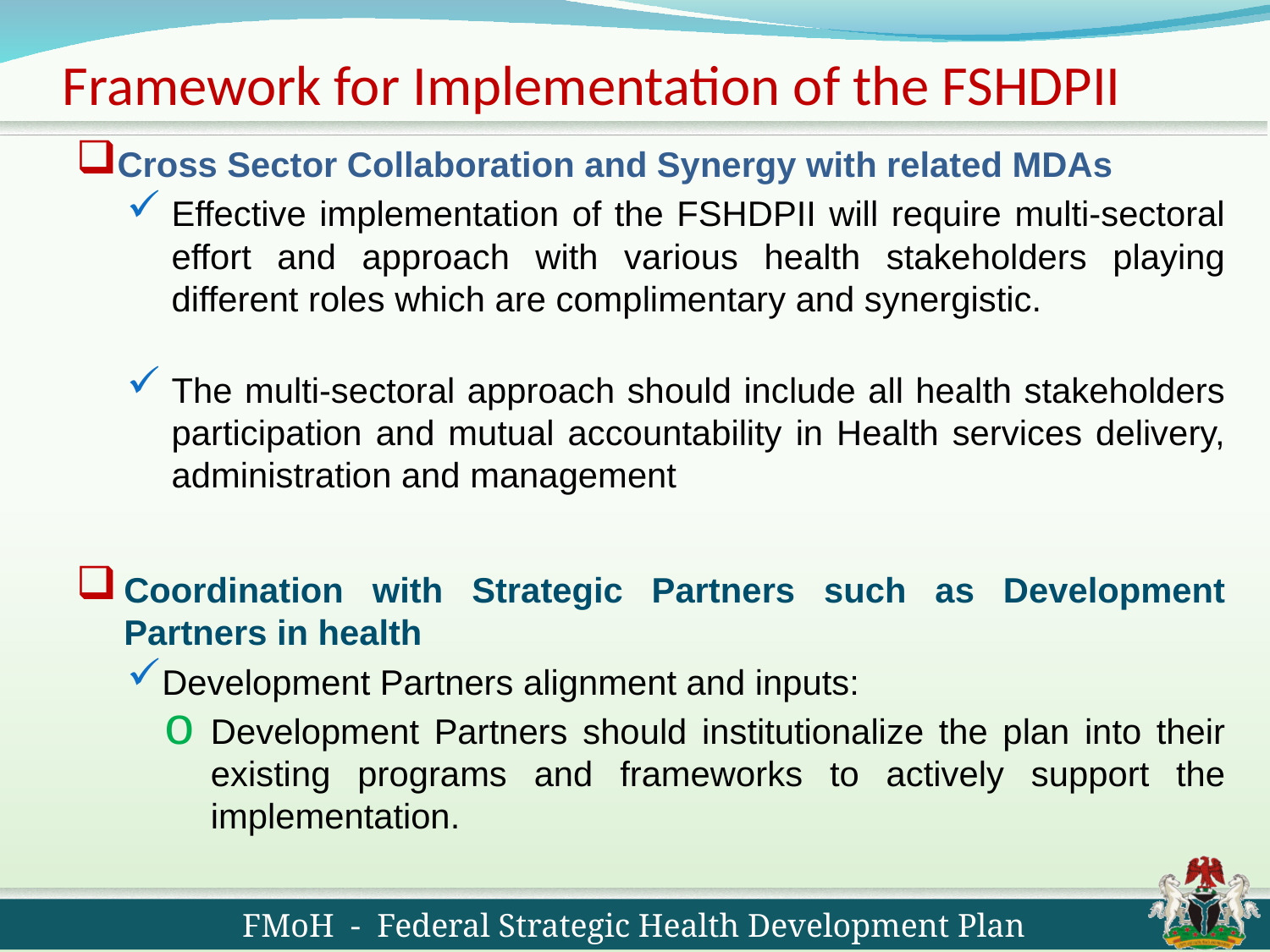

# Framework for Implementation of the FSHDPII
Cross Sector Collaboration and Synergy with related MDAs
Effective implementation of the FSHDPII will require multi-sectoral effort and approach with various health stakeholders playing different roles which are complimentary and synergistic.

The multi-sectoral approach should include all health stakeholders participation and mutual accountability in Health services delivery, administration and management

Coordination with Strategic Partners such as Development Partners in health
Development Partners alignment and inputs:
Development Partners should institutionalize the plan into their existing programs and frameworks to actively support the implementation.